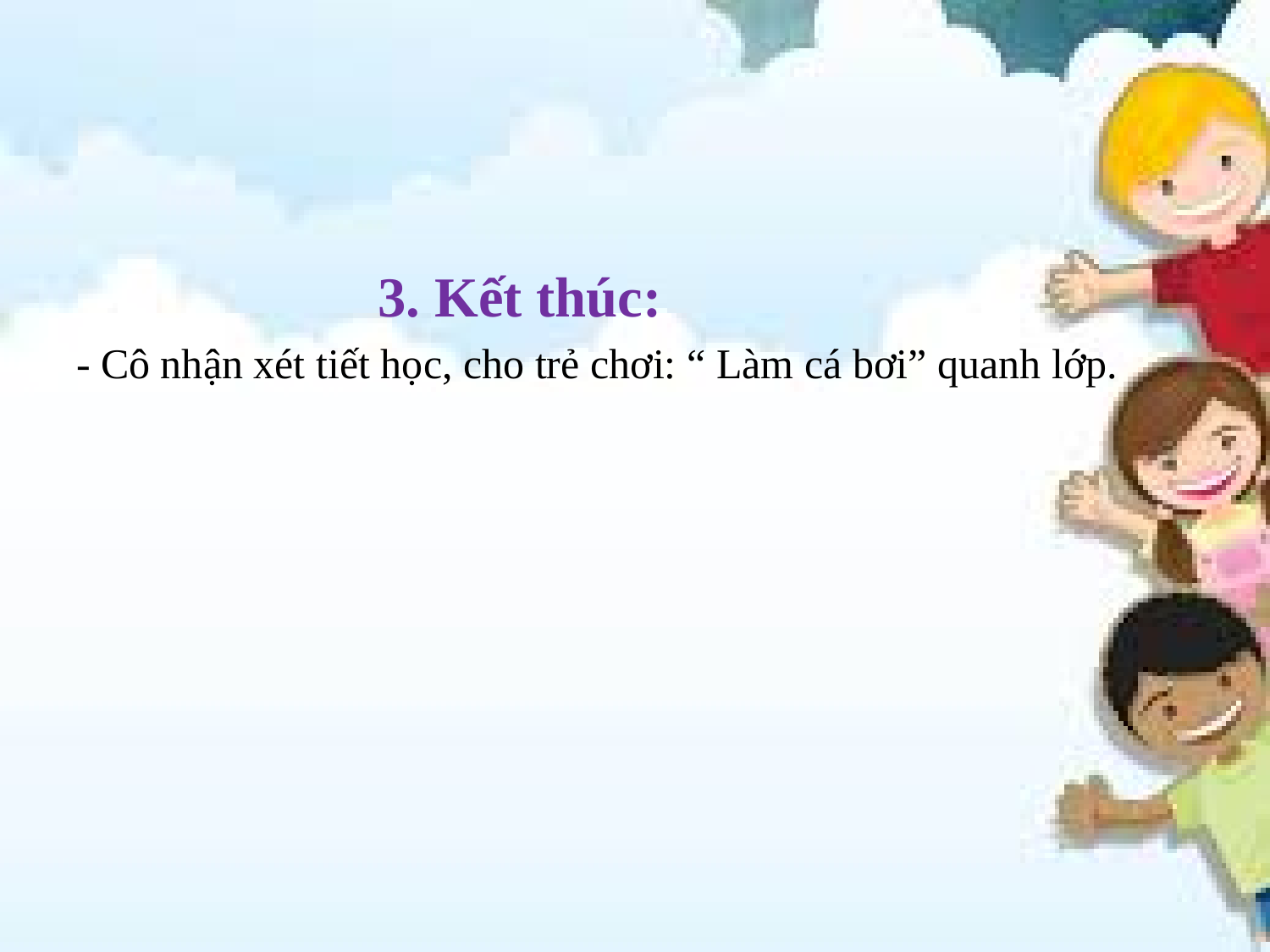

3. Kết thúc:
- Cô nhận xét tiết học, cho trẻ chơi: “ Làm cá bơi” quanh lớp.